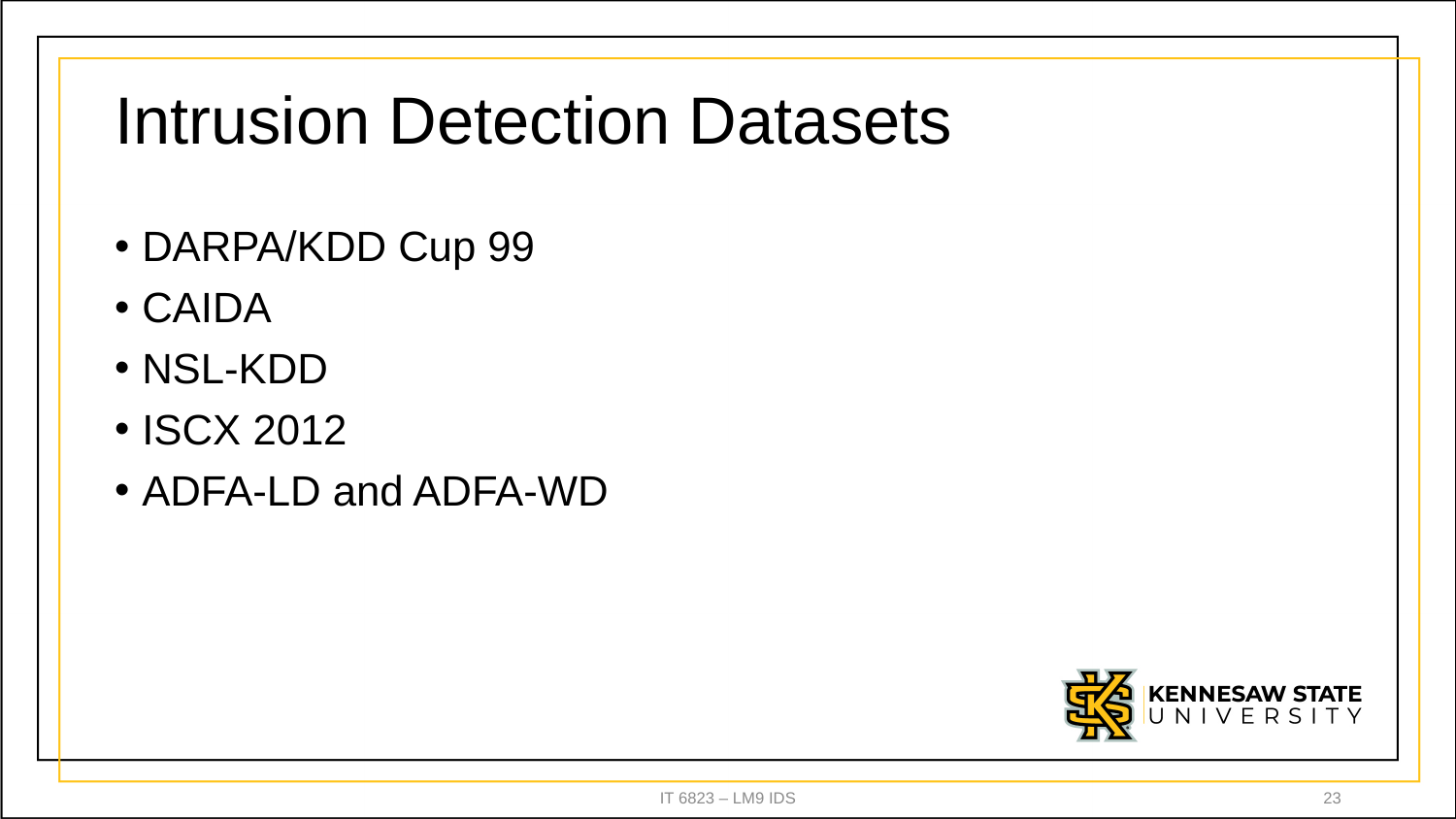

# Intrusion Detection Datasets
DARPA/KDD Cup 99
CAIDA
NSL-KDD
ISCX 2012
ADFA-LD and ADFA-WD

IT 6823 – LM9 IDS
23